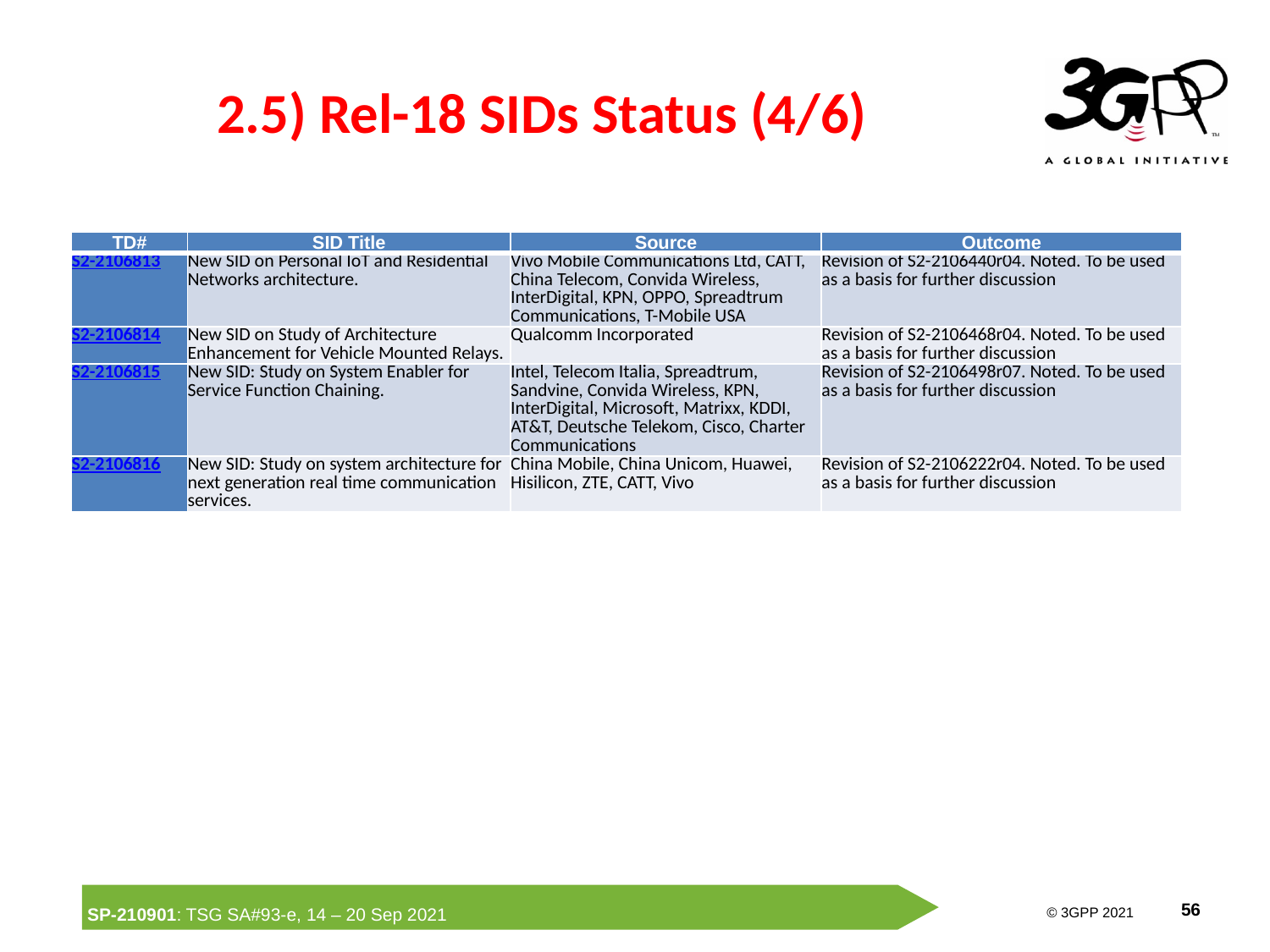

# 2.5) Rel-18 SIDs Status (4/6)
| TD# | SID Title | Source | Outcome |
| --- | --- | --- | --- |
| S2-2106813 | New SID on Personal IoT and Residential Networks architecture. | Vivo Mobile Communications Ltd, CATT, China Telecom, Convida Wireless, InterDigital, KPN, OPPO, Spreadtrum Communications, T-Mobile USA | Revision of S2-2106440r04. Noted. To be used as a basis for further discussion |
| S2-2106814 | New SID on Study of Architecture Enhancement for Vehicle Mounted Relays. | Qualcomm Incorporated | Revision of S2-2106468r04. Noted. To be used as a basis for further discussion |
| S2-2106815 | New SID: Study on System Enabler for Service Function Chaining. | Intel, Telecom Italia, Spreadtrum, Sandvine, Convida Wireless, KPN, InterDigital, Microsoft, Matrixx, KDDI, AT&T, Deutsche Telekom, Cisco, Charter Communications | Revision of S2-2106498r07. Noted. To be used as a basis for further discussion |
| S2-2106816 | New SID: Study on system architecture for next generation real time communication services. | China Mobile, China Unicom, Huawei, Hisilicon, ZTE, CATT, Vivo | Revision of S2-2106222r04. Noted. To be used as a basis for further discussion |